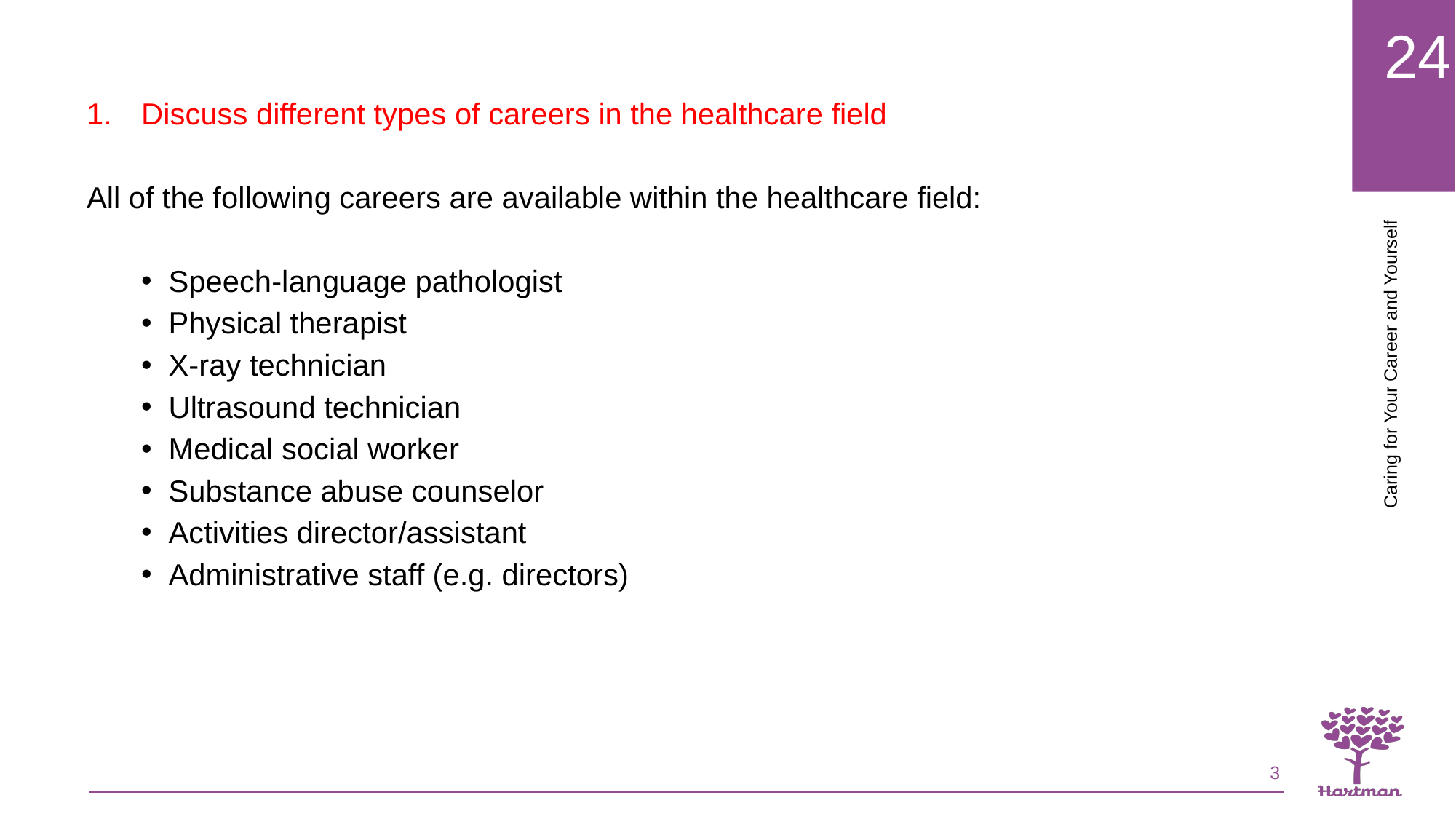

Discuss different types of careers in the healthcare field

All of the following careers are available within the healthcare field:

Speech-language pathologist
Physical therapist
X-ray technician
Ultrasound technician
Medical social worker
Substance abuse counselor
Activities director/assistant
Administrative staff (e.g. directors)

3